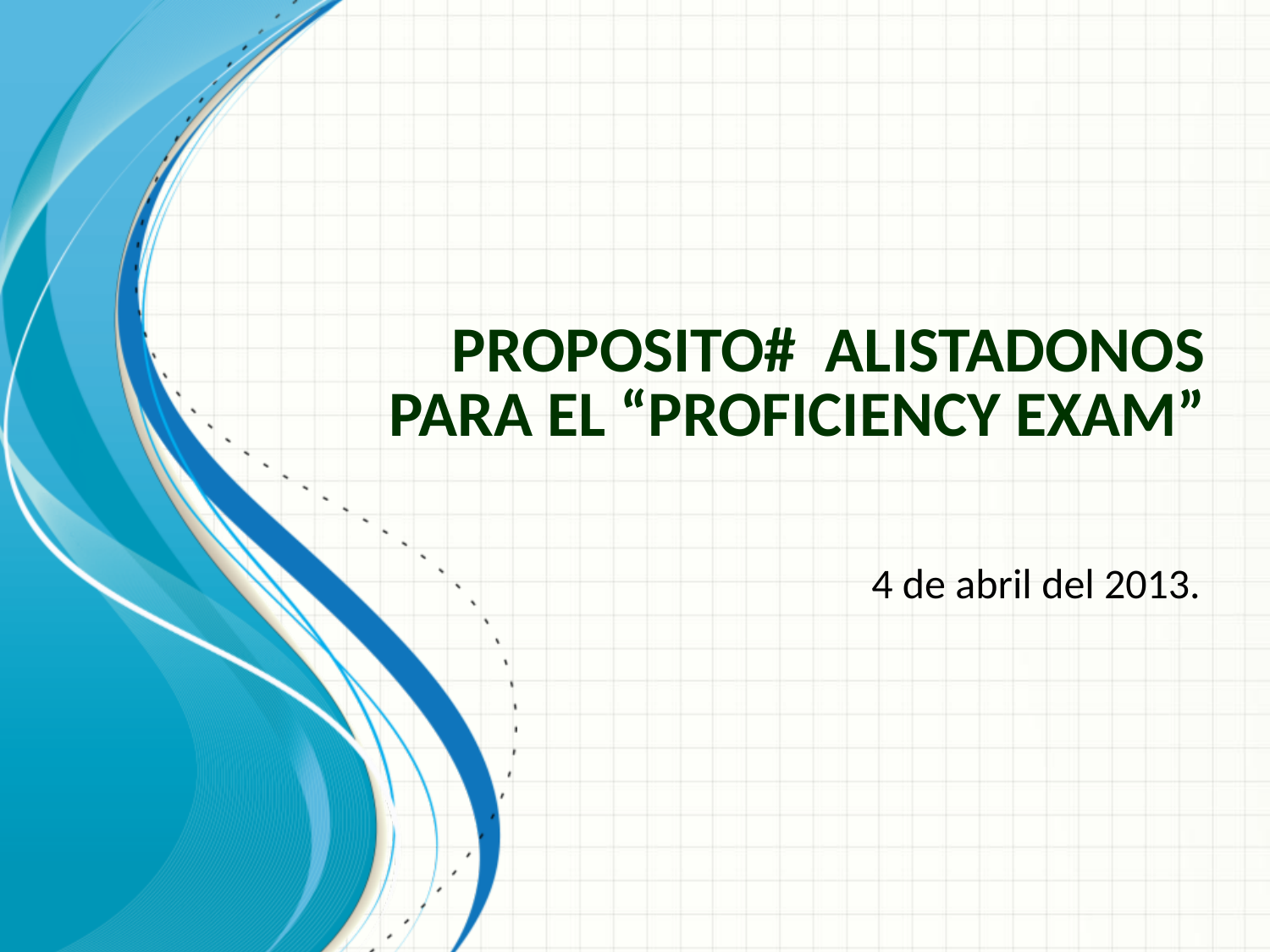

# Proposito#  Alistadonos para el “proficiency Exam”
4 de abril del 2013.